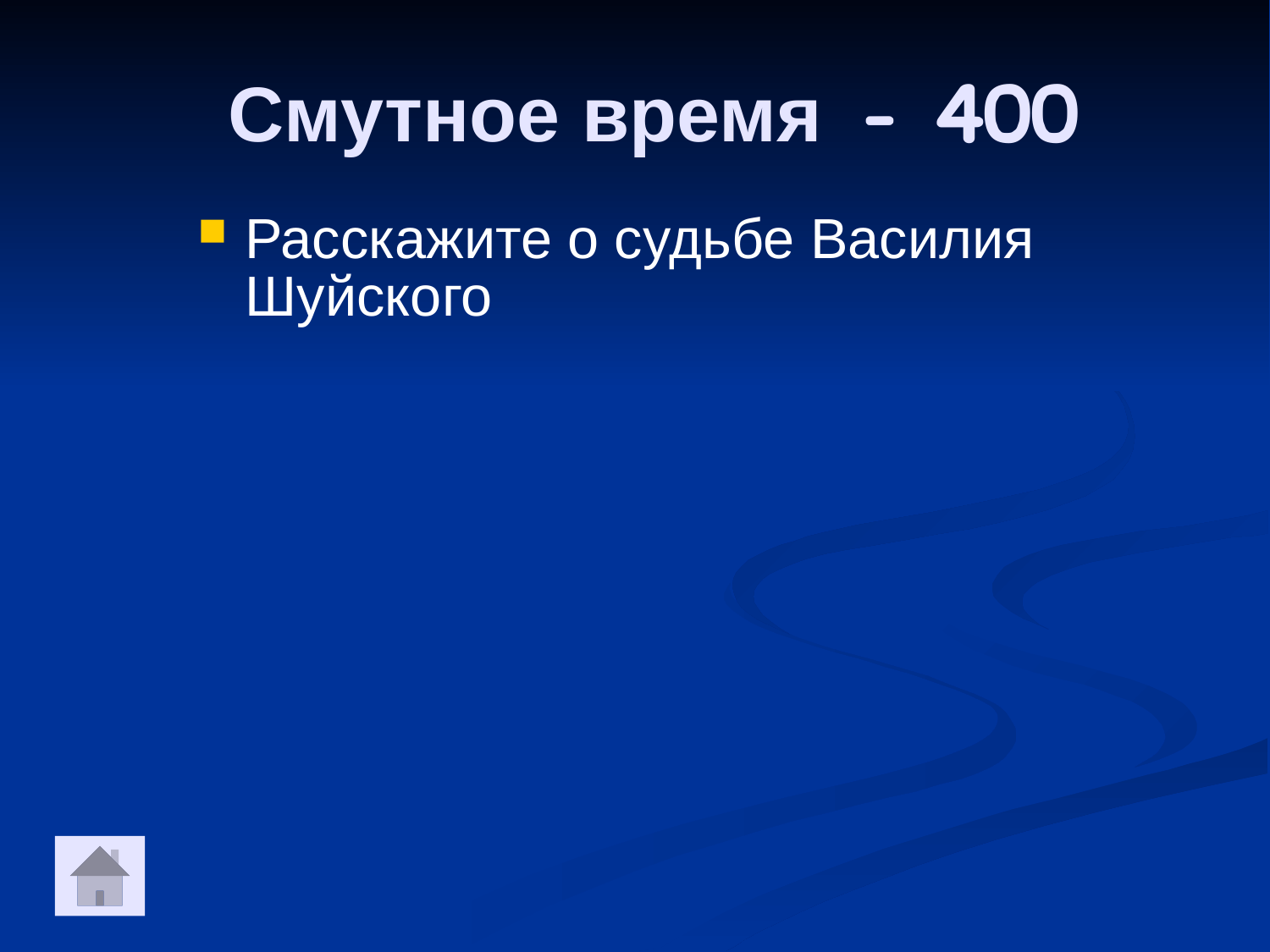

Смутное время - 400
Расскажите о судьбе Василия Шуйского